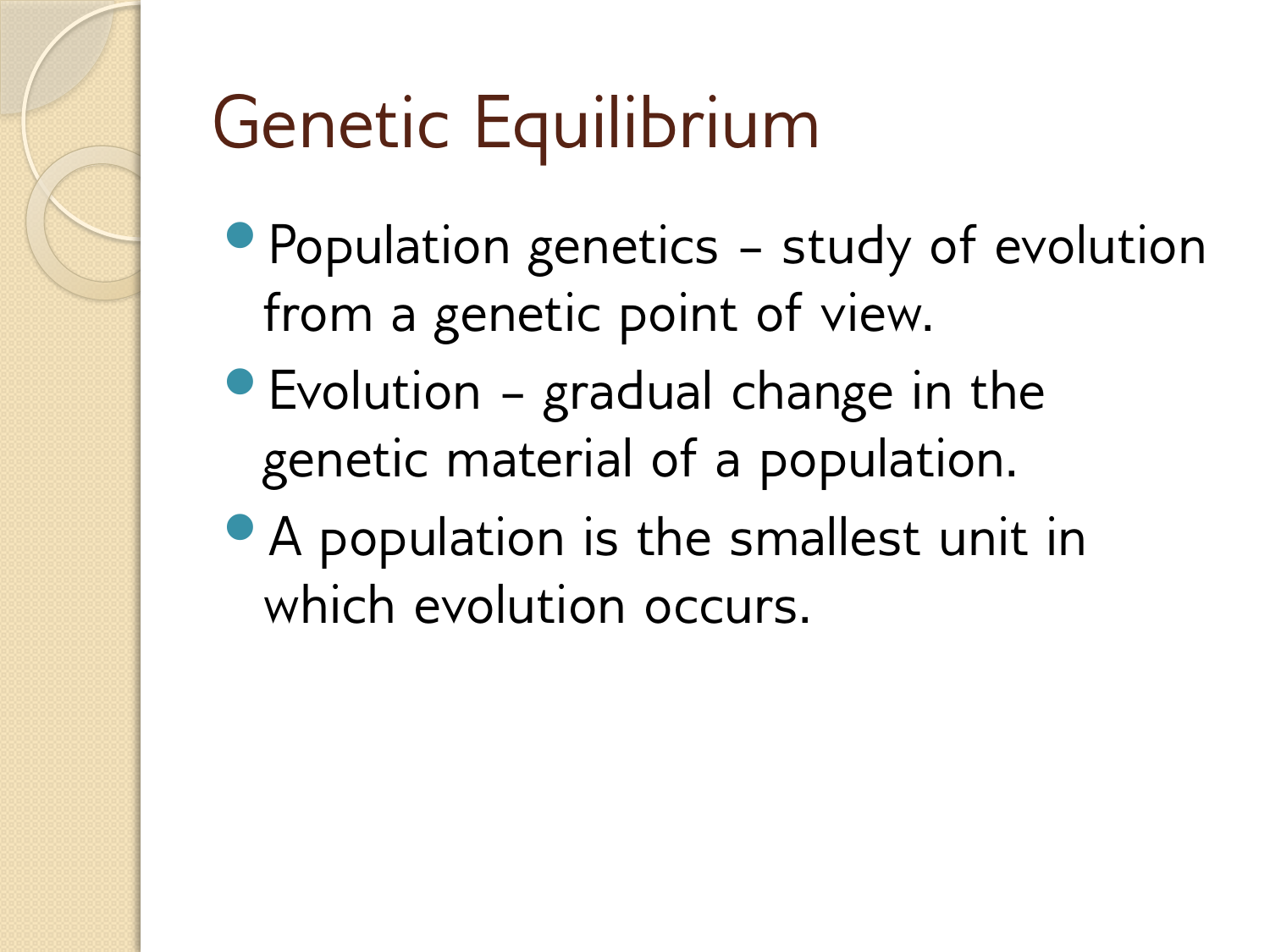

# Genetic Equilibrium
Population genetics – study of evolution from a genetic point of view.
Evolution – gradual change in the genetic material of a population.
A population is the smallest unit in which evolution occurs.